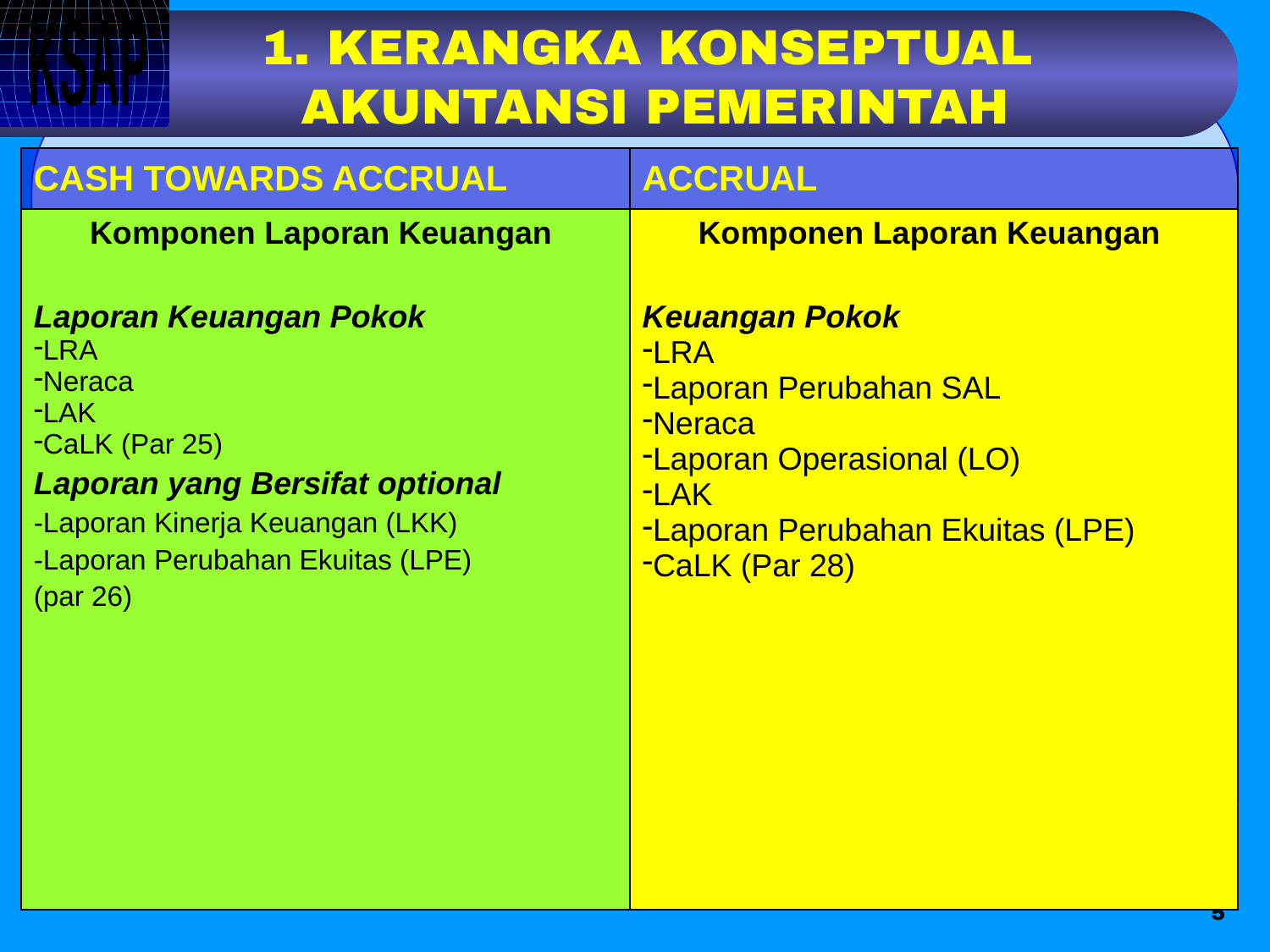

# 1. KERANGKA KONSEPTUAL AKUNTANSI PEMERINTAH
| CASH TOWARDS ACCRUAL | ACCRUAL |
| --- | --- |
| Komponen Laporan Keuangan Laporan Keuangan Pokok LRA Neraca LAK CaLK (Par 25) Laporan yang Bersifat optional -Laporan Kinerja Keuangan (LKK) -Laporan Perubahan Ekuitas (LPE) (par 26) | Komponen Laporan Keuangan Keuangan Pokok LRA Laporan Perubahan SAL Neraca Laporan Operasional (LO) LAK Laporan Perubahan Ekuitas (LPE) CaLK (Par 28) |
5